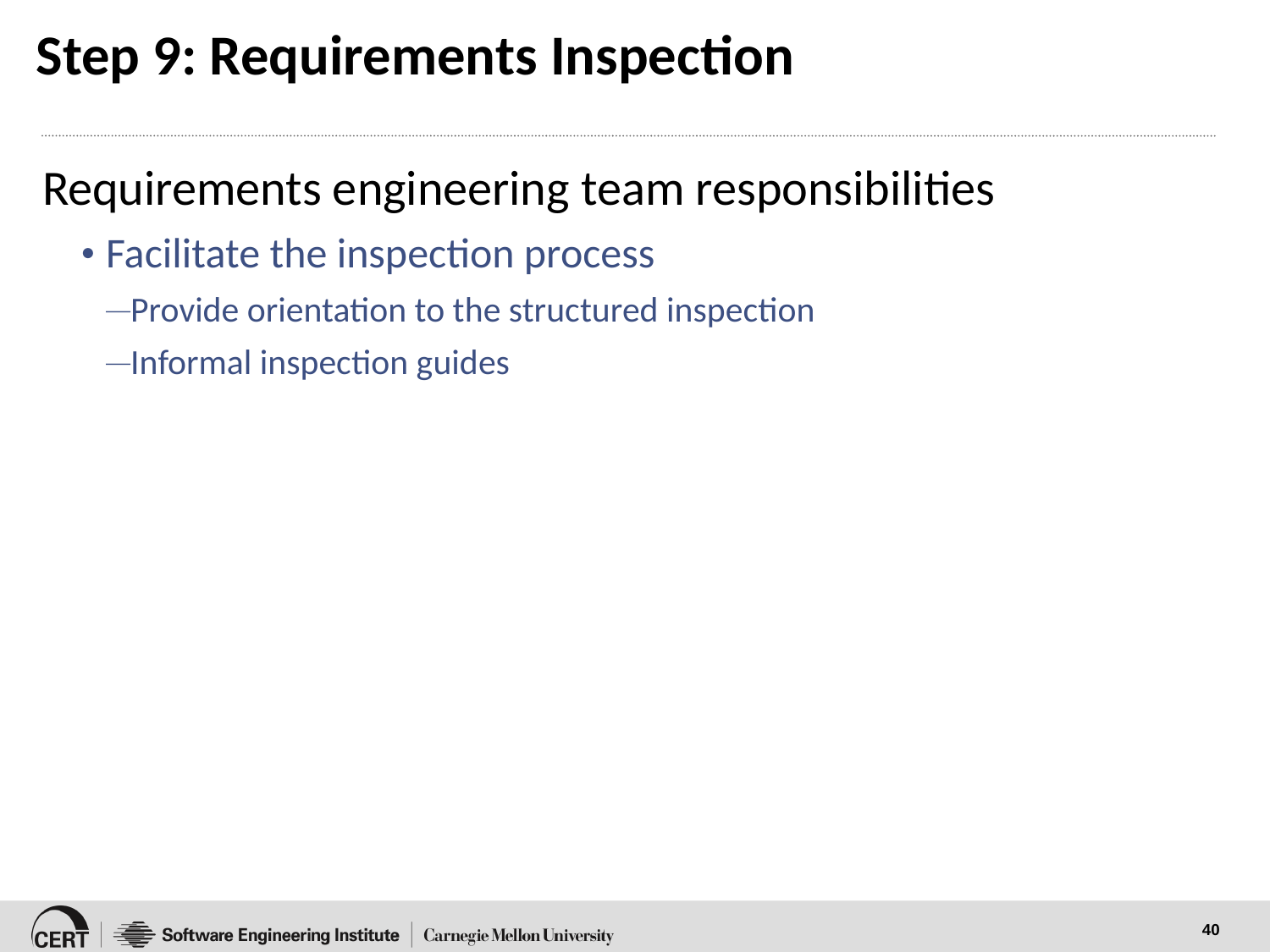

# Step 9: Requirements Inspection
Requirements engineering team responsibilities
Facilitate the inspection process
Provide orientation to the structured inspection
Informal inspection guides